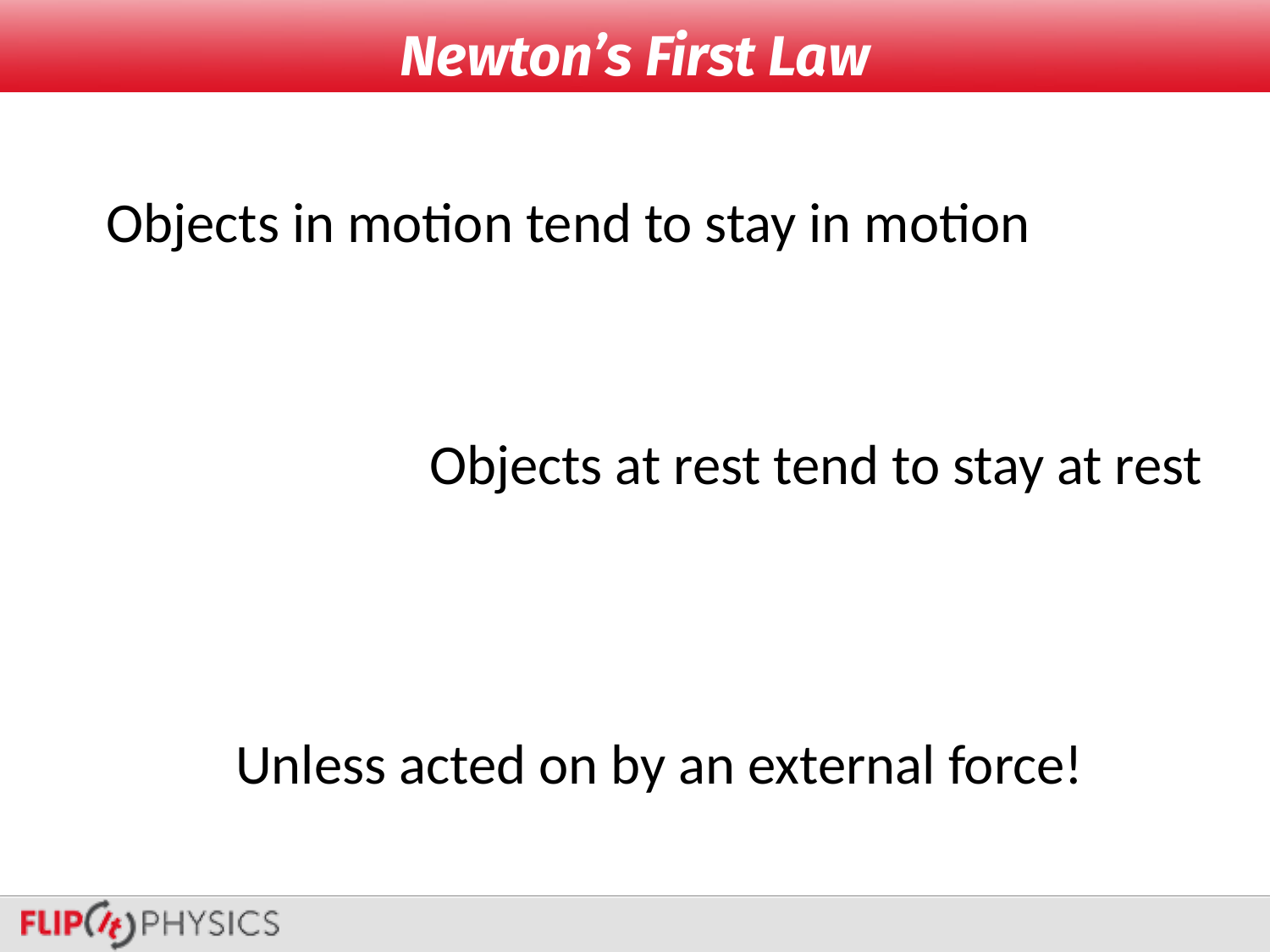

# Newton’s First Law

Objects in motion tend to stay in motion
Objects at rest tend to stay at rest
Unless acted on by an external force!